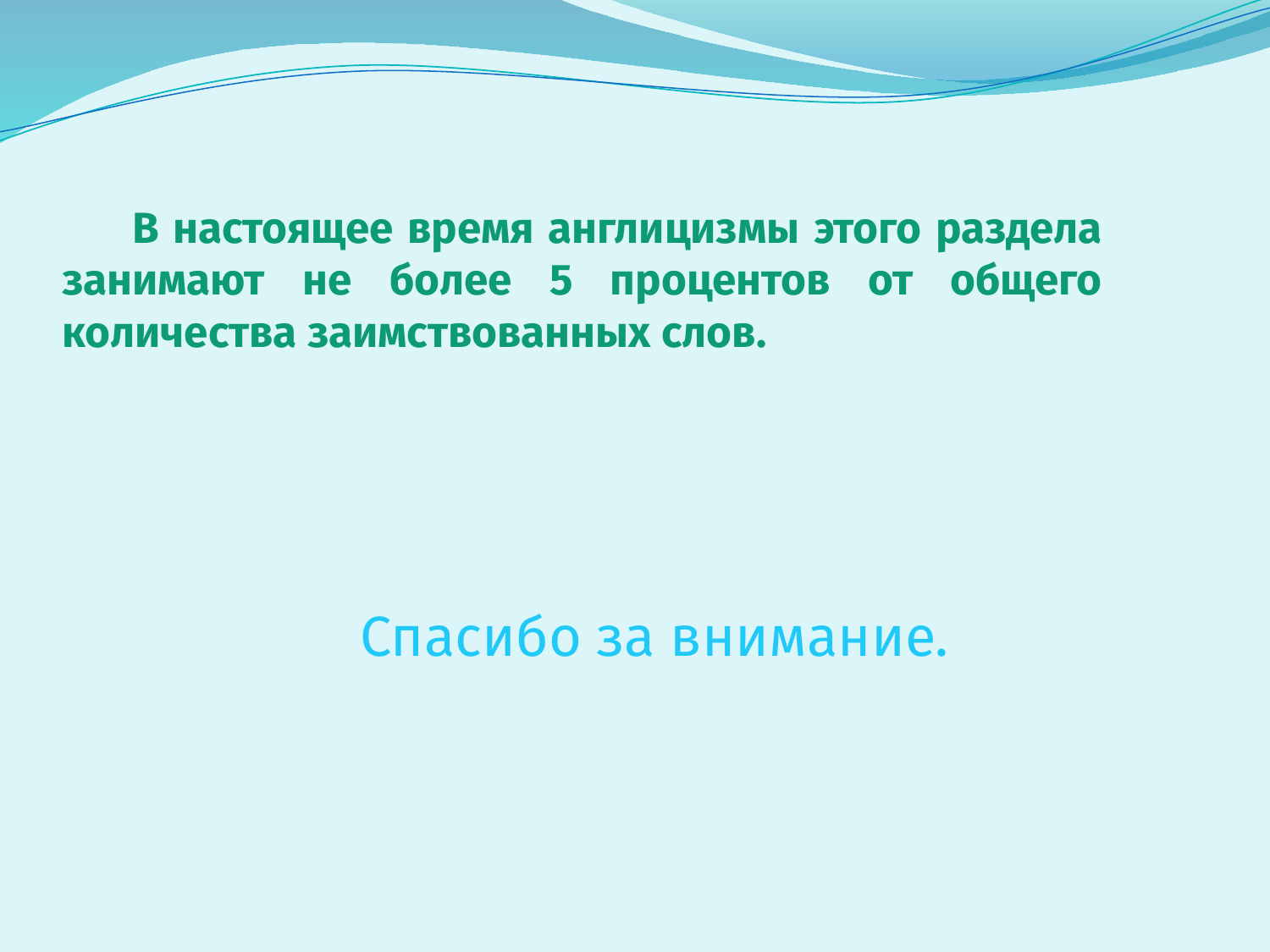

В настоящее время англицизмы этого раздела занимают не более 5 процентов от общего количества заимствованных слов.

# Спасибо за внимание.